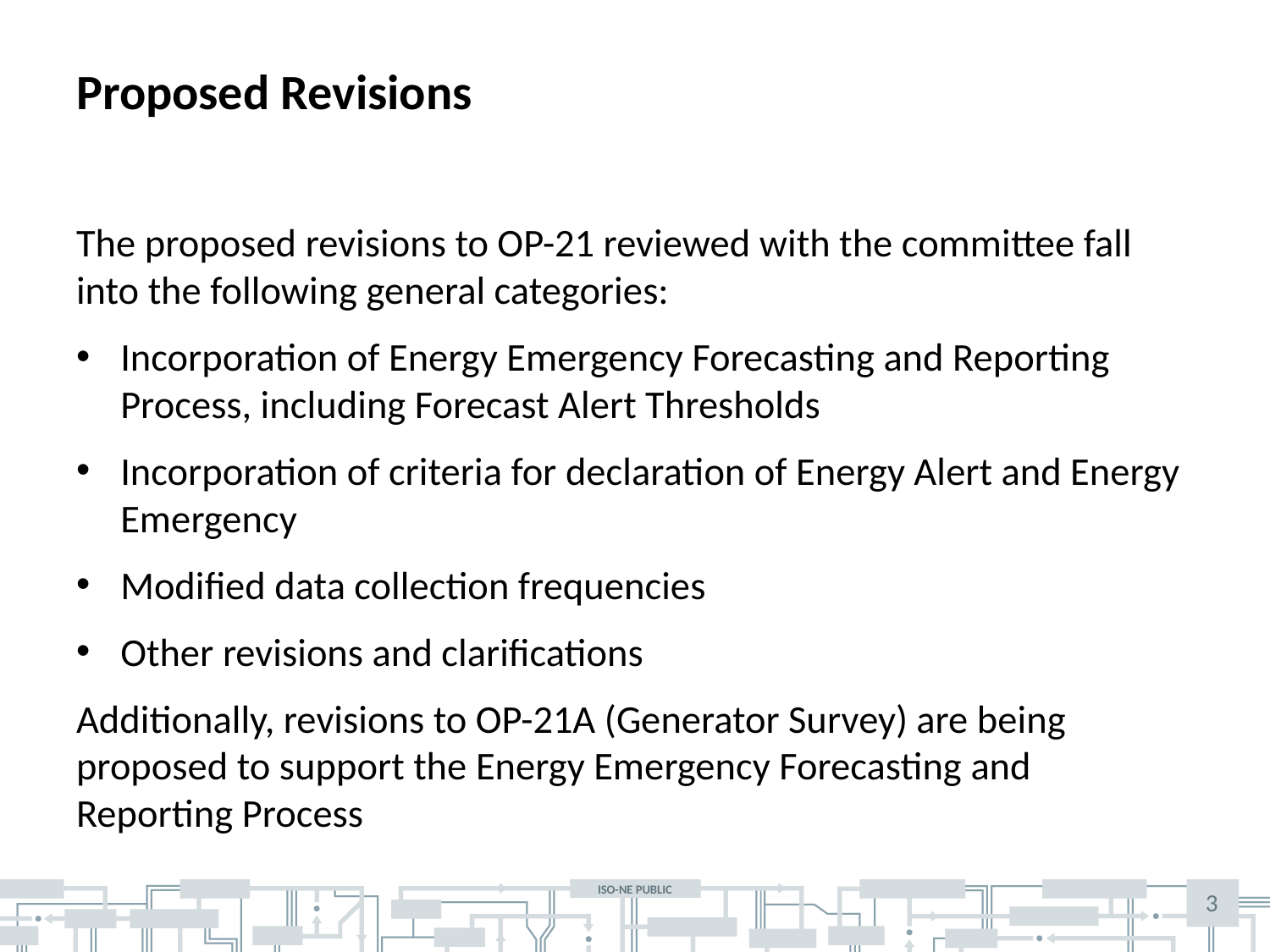

# Proposed Revisions
The proposed revisions to OP-21 reviewed with the committee fall into the following general categories:
Incorporation of Energy Emergency Forecasting and Reporting Process, including Forecast Alert Thresholds
Incorporation of criteria for declaration of Energy Alert and Energy Emergency
Modified data collection frequencies
Other revisions and clarifications
Additionally, revisions to OP-21A (Generator Survey) are being proposed to support the Energy Emergency Forecasting and Reporting Process

3